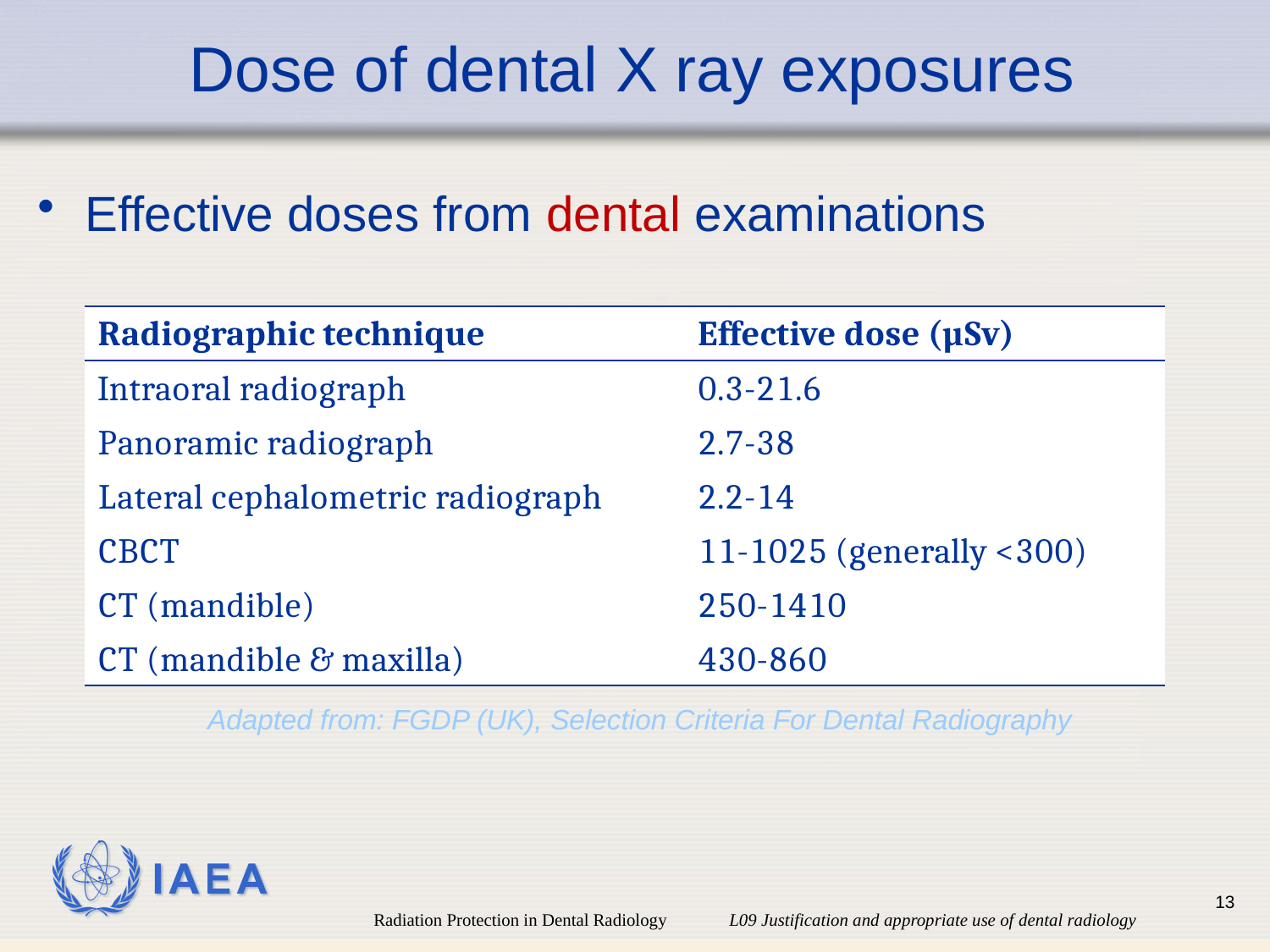

# Dose of dental X ray exposures
Effective doses from dental examinations

| Radiographic technique | Effective dose (µSv) |
| --- | --- |
| Intraoral radiograph | 0.3-21.6 |
| Panoramic radiograph | 2.7-38 |
| Lateral cephalometric radiograph | 2.2-14 |
| CBCT | 11-1025 (generally <300) |
| CT (mandible) | 250-1410 |
| CT (mandible & maxilla) | 430-860 |
Adapted from: FGDP (UK), Selection Criteria For Dental Radiography
13
Radiation Protection in Dental Radiology              L09 Justification and appropriate use of dental radiology